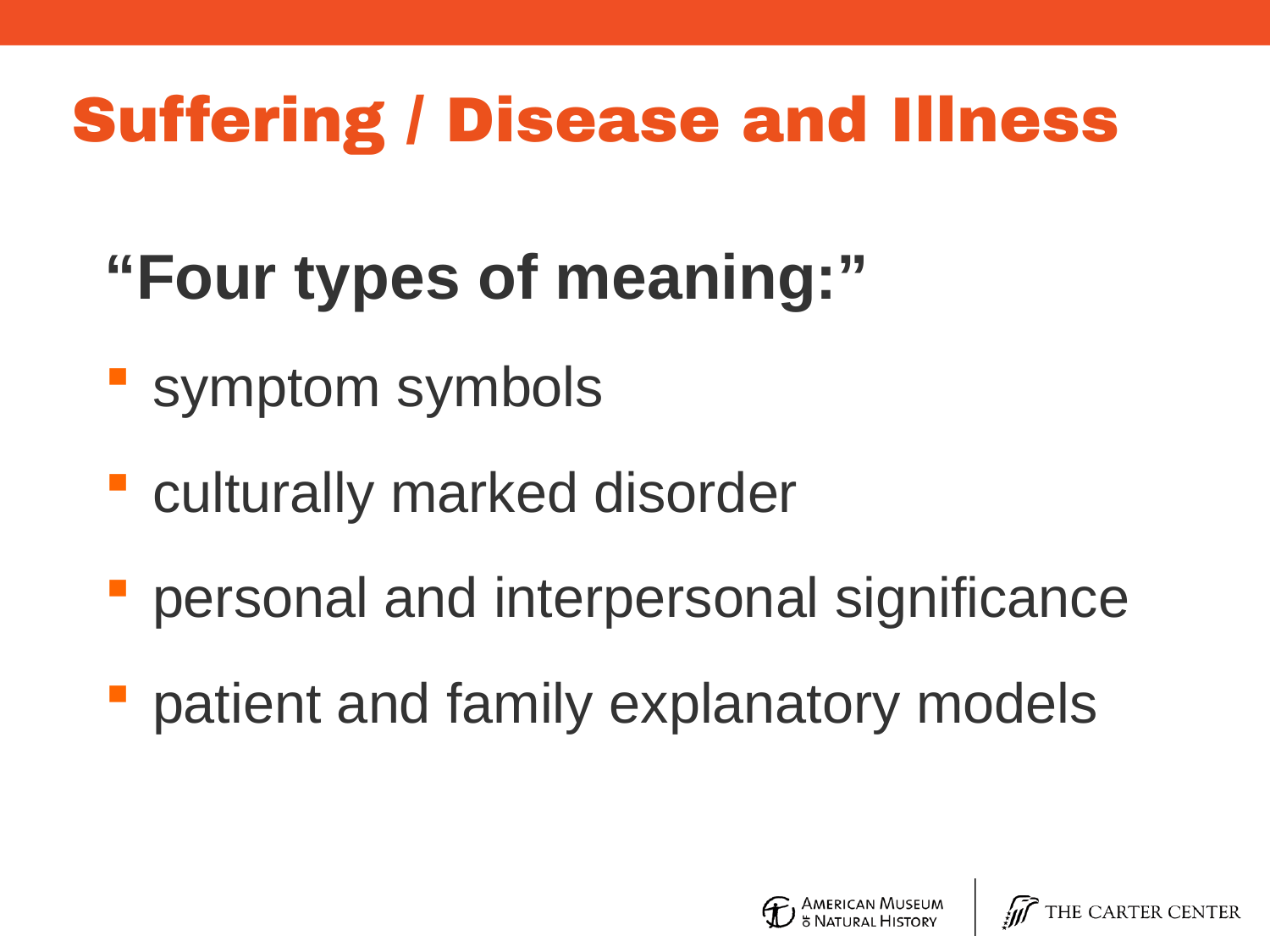

# Suffering / Disease and Illness
“Four types of meaning:”
symptom symbols
culturally marked disorder
personal and interpersonal significance
patient and family explanatory models